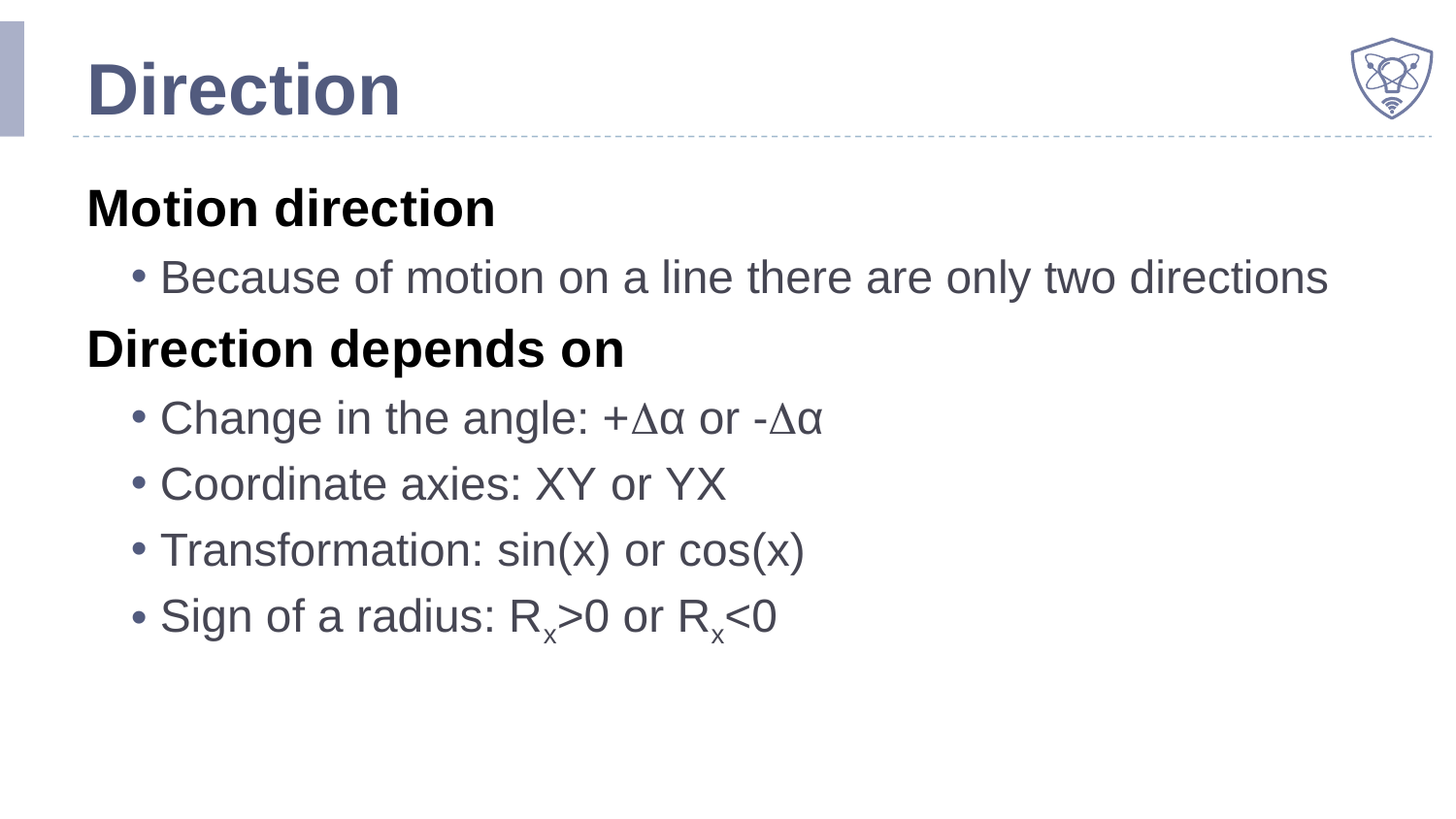

# Direction
Motion direction
Because of motion on a line there are only two directions
Direction depends on
Change in the angle: +Δα or -Δα
Coordinate axies: XY or YX
Transformation: sin(x) or cos(x)
Sign of a radius: Rx>0 or Rx<0